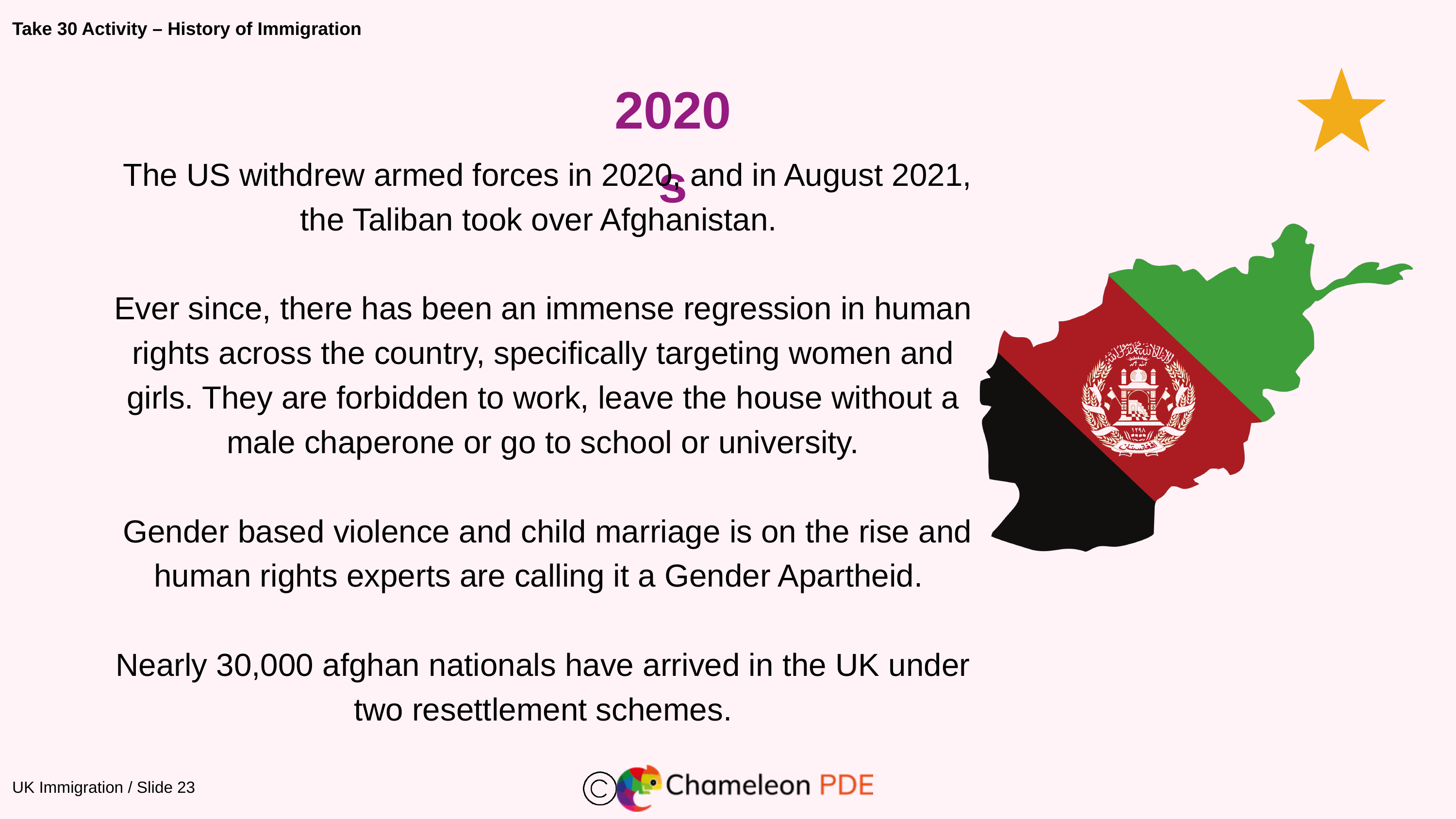

Take 30 Activity – History of Immigration
2020s

 The US withdrew armed forces in 2020, and in August 2021, the Taliban took over Afghanistan.

Ever since, there has been an immense regression in human rights across the country, specifically targeting women and girls. They are forbidden to work, leave the house without a male chaperone or go to school or university.

 Gender based violence and child marriage is on the rise and human rights experts are calling it a Gender Apartheid.

Nearly 30,000 afghan nationals have arrived in the UK under two resettlement schemes.

UK Immigration / Slide 23